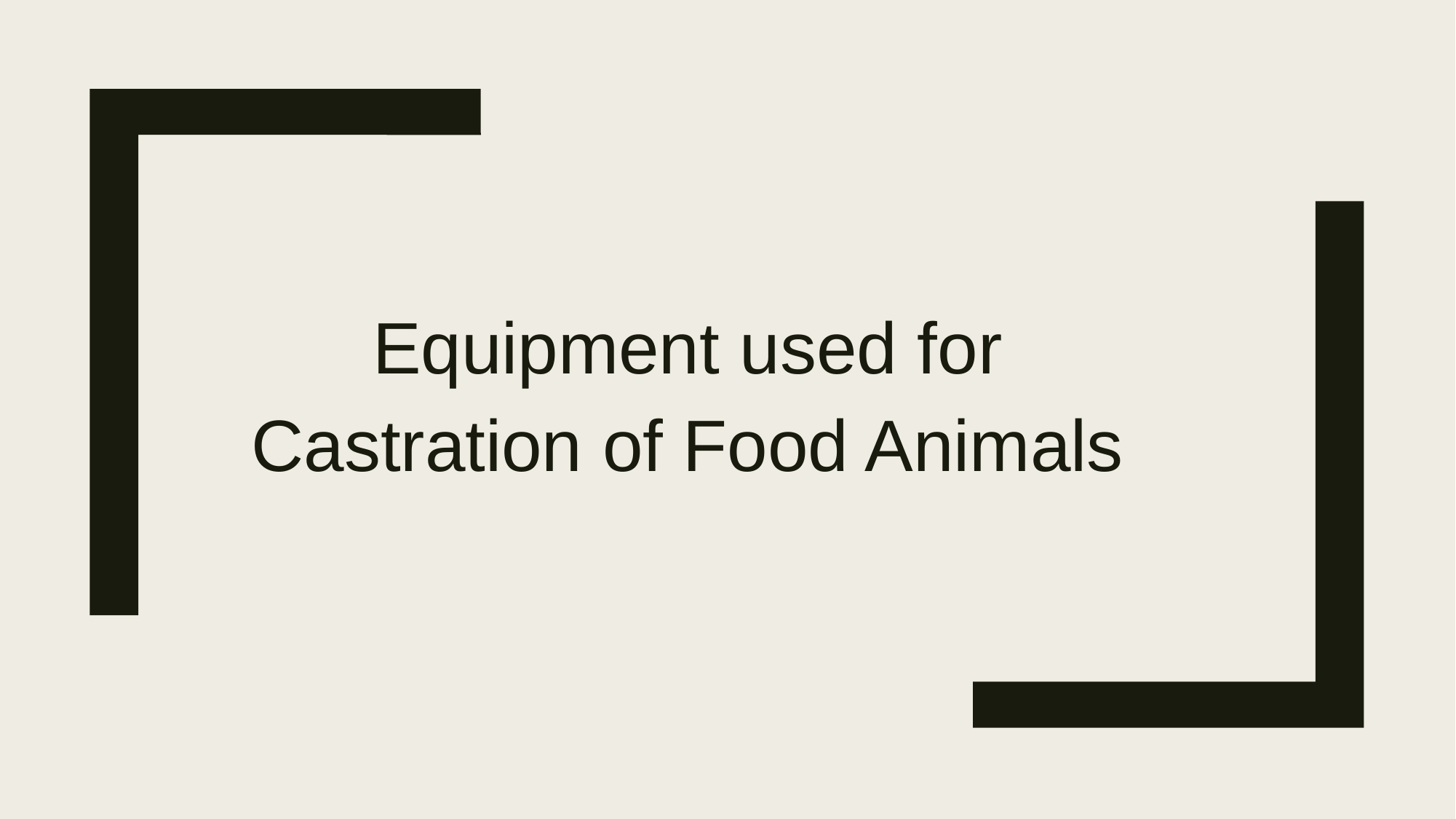

Equipment used for Castration of Food Animals